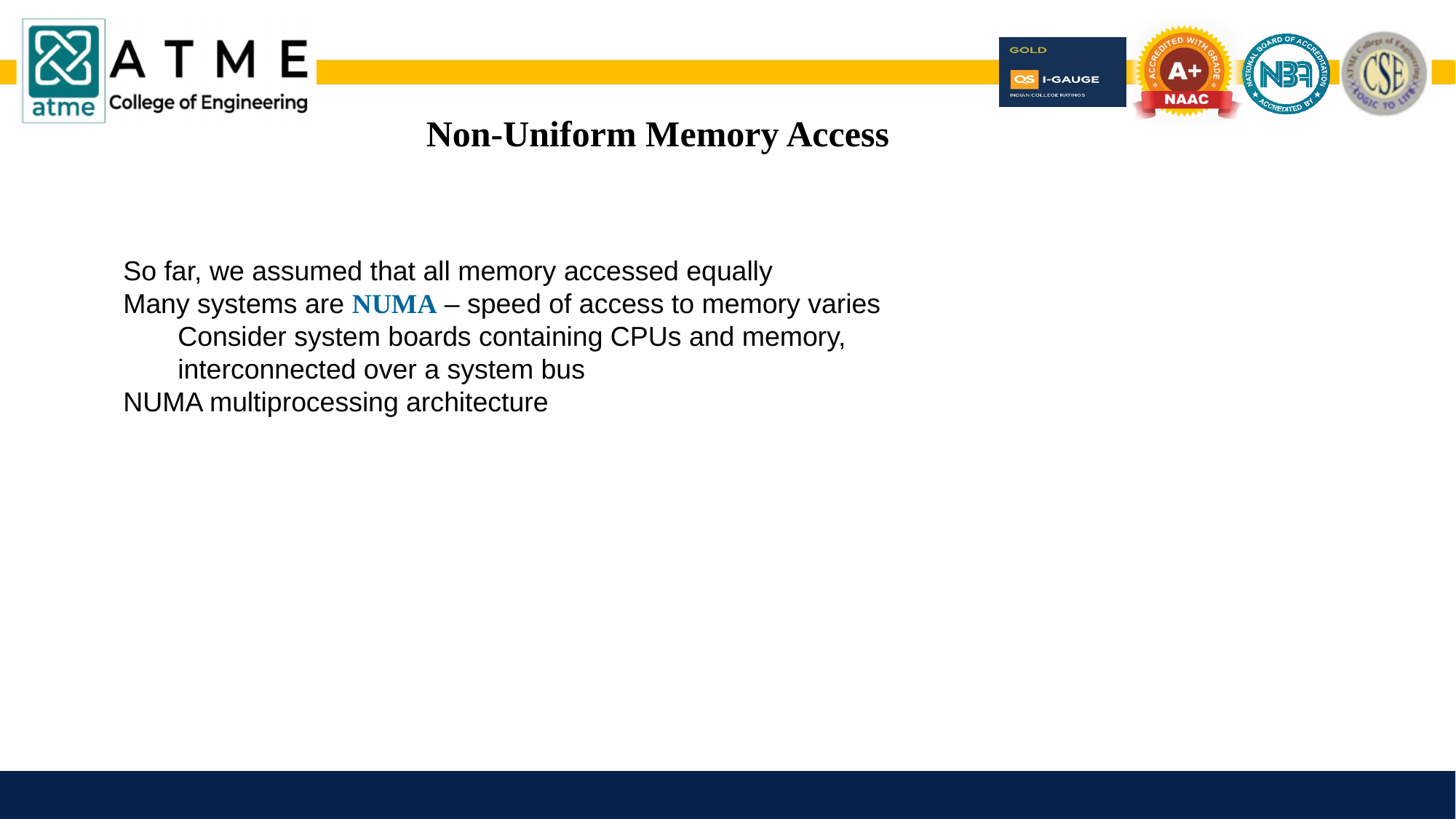

# Non-Uniform Memory Access
So far, we assumed that all memory accessed equally
Many systems are NUMA – speed of access to memory varies
Consider system boards containing CPUs and memory, interconnected over a system bus
NUMA multiprocessing architecture